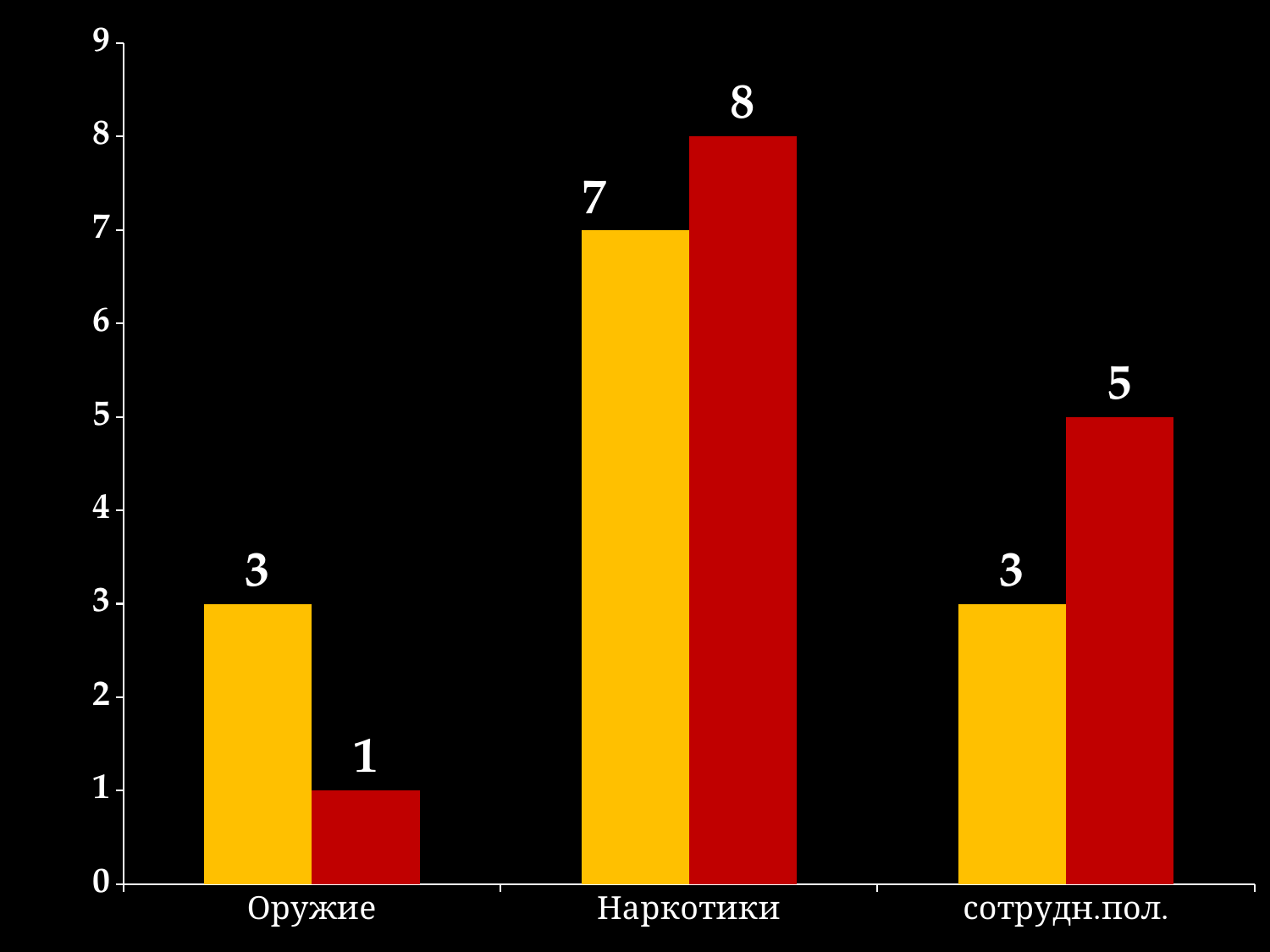

### Chart

| Category | 2012 | 2013 |
|---|---|---|
| Оружие | 3.0 | 1.0 |
| Наркотики | 7.0 | 8.0 |
| сотрудн.пол. | 3.0 | 5.0 |